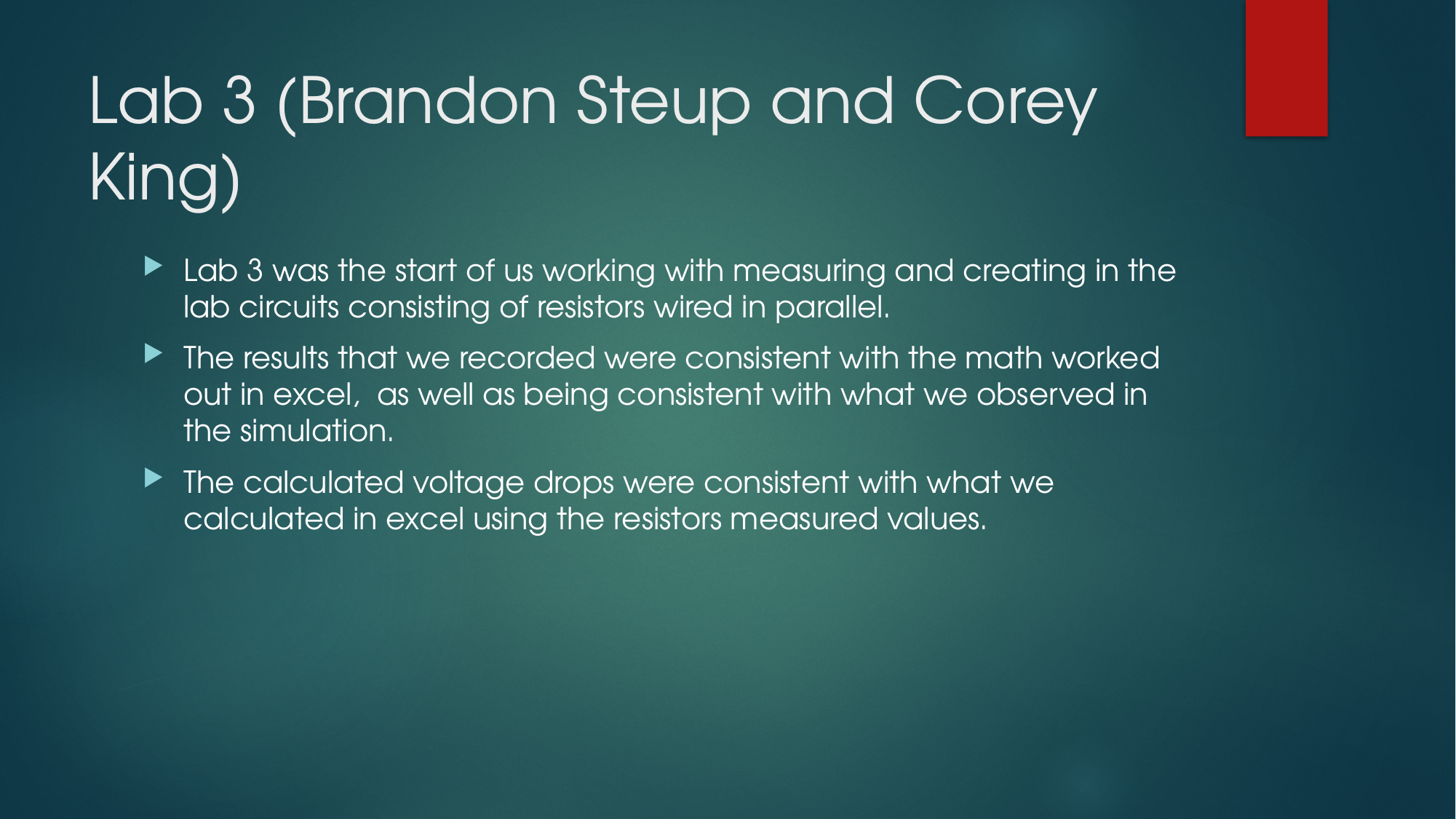

# Lab 3 (Brandon Steup and Corey King)
Lab 3 was the start of us working with measuring and creating in the lab circuits consisting of resistors wired in parallel.
The results that we recorded were consistent with the math worked out in excel,  as well as being consistent with what we observed in the simulation.
The calculated voltage drops were consistent with what we calculated in excel using the resistors measured values.